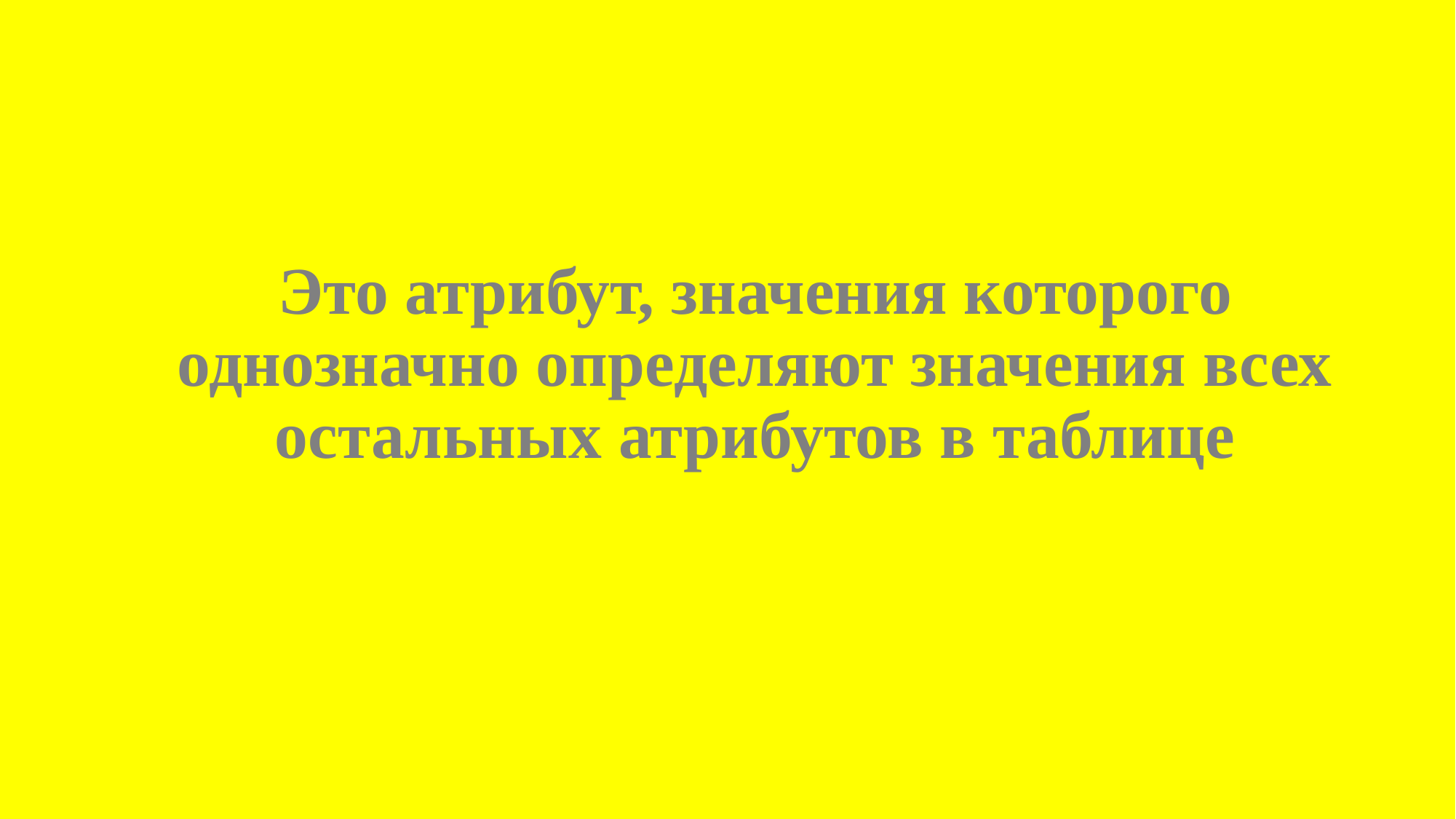

# Это атрибут, значения которого однозначно определяют значения всех остальных атрибутов в таблице